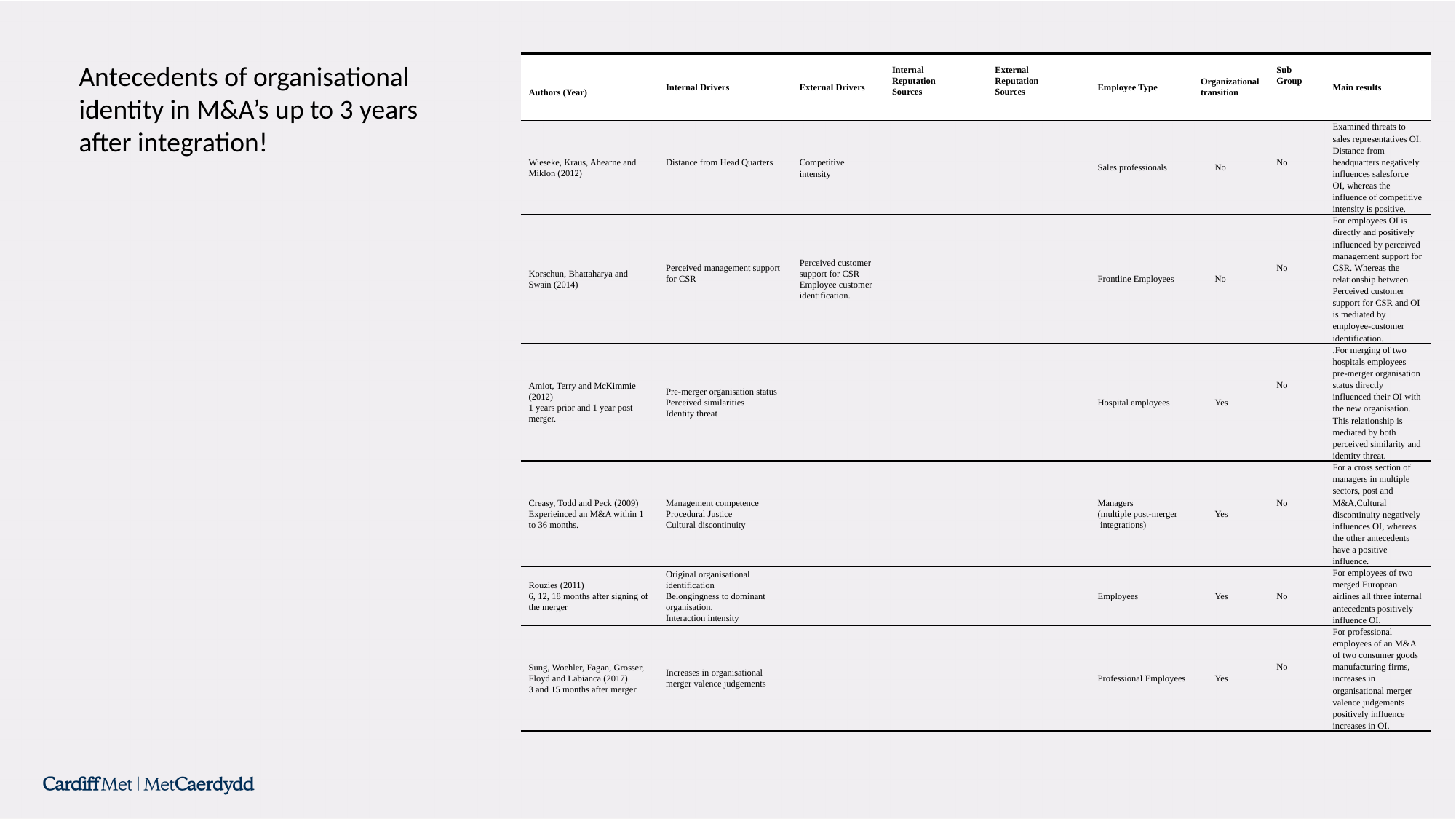

Antecedents of organisational
identity in M&A’s up to 3 years
after integration!
| Authors (Year) | Internal Drivers | External Drivers | Internal Reputation Sources | External Reputation Sources | Employee Type | Organizational transition |  | Sub Group | Main results |
| --- | --- | --- | --- | --- | --- | --- | --- | --- | --- |
| Wieseke, Kraus, Ahearne and Miklon (2012) | Distance from Head Quarters | Competitive intensity |  |  | Sales professionals |  | No | No | Examined threats to sales representatives OI. Distance from headquarters negatively influences salesforce OI, whereas the influence of competitive intensity is positive. |
| Korschun, Bhattaharya and Swain (2014) | Perceived management support for CSR | Perceived customer support for CSR Employee customer identification. |  |  | Frontline Employees |  | No | No | For employees OI is directly and positively influenced by perceived management support for CSR. Whereas the relationship between Perceived customer support for CSR and OI is mediated by employee-customer identification. |
| Amiot, Terry and McKimmie (2012) 1 years prior and 1 year post merger. | Pre-merger organisation status Perceived similarities Identity threat |  |  |  | Hospital employees |  | Yes | No | .For merging of two hospitals employees pre-merger organisation status directly influenced their OI with the new organisation. This relationship is mediated by both perceived similarity and identity threat. |
| Creasy, Todd and Peck (2009) Experieinced an M&A within 1 to 36 months. | Management competence Procedural Justice Cultural discontinuity |  |  |  | Managers (multiple post-merger integrations) |  | Yes | No | For a cross section of managers in multiple sectors, post and M&A,Cultural discontinuity negatively influences OI, whereas the other antecedents have a positive influence. |
| Rouzies (2011) 6, 12, 18 months after signing of the merger | Original organisational identification Belongingness to dominant organisation. Interaction intensity |  |  |  | Employees |  | Yes | No | For employees of two merged European airlines all three internal antecedents positively influence OI. |
| Sung, Woehler, Fagan, Grosser, Floyd and Labianca (2017) 3 and 15 months after merger | Increases in organisational merger valence judgements |  |  |  | Professional Employees |  | Yes | No | For professional employees of an M&A of two consumer goods manufacturing firms, increases in organisational merger valence judgements positively influence increases in OI. |